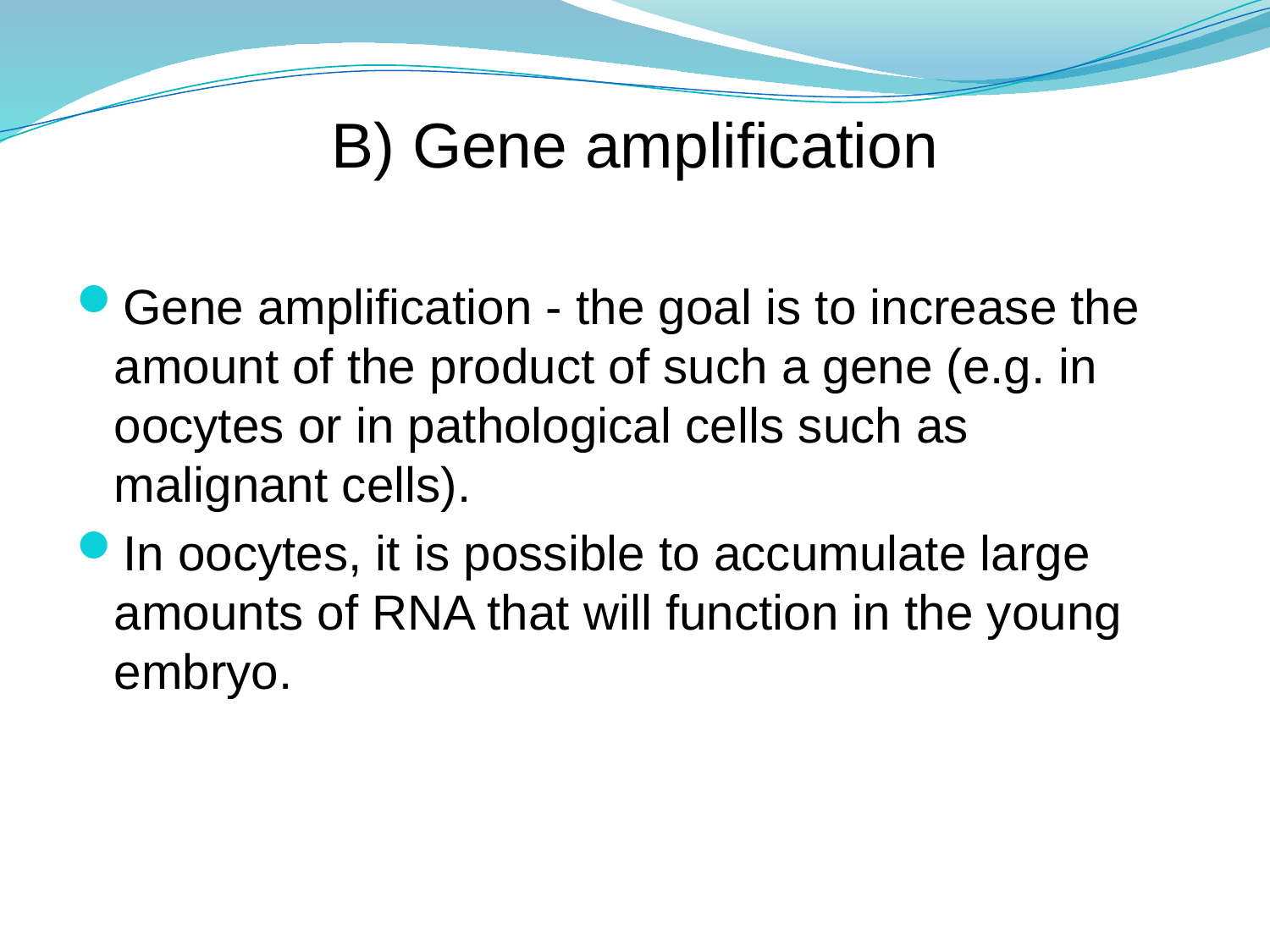

B) Gene amplification
Gene amplification - the goal is to increase the amount of the product of such a gene (e.g. in oocytes or in pathological cells such as malignant cells).
In oocytes, it is possible to accumulate large amounts of RNA that will function in the young embryo.